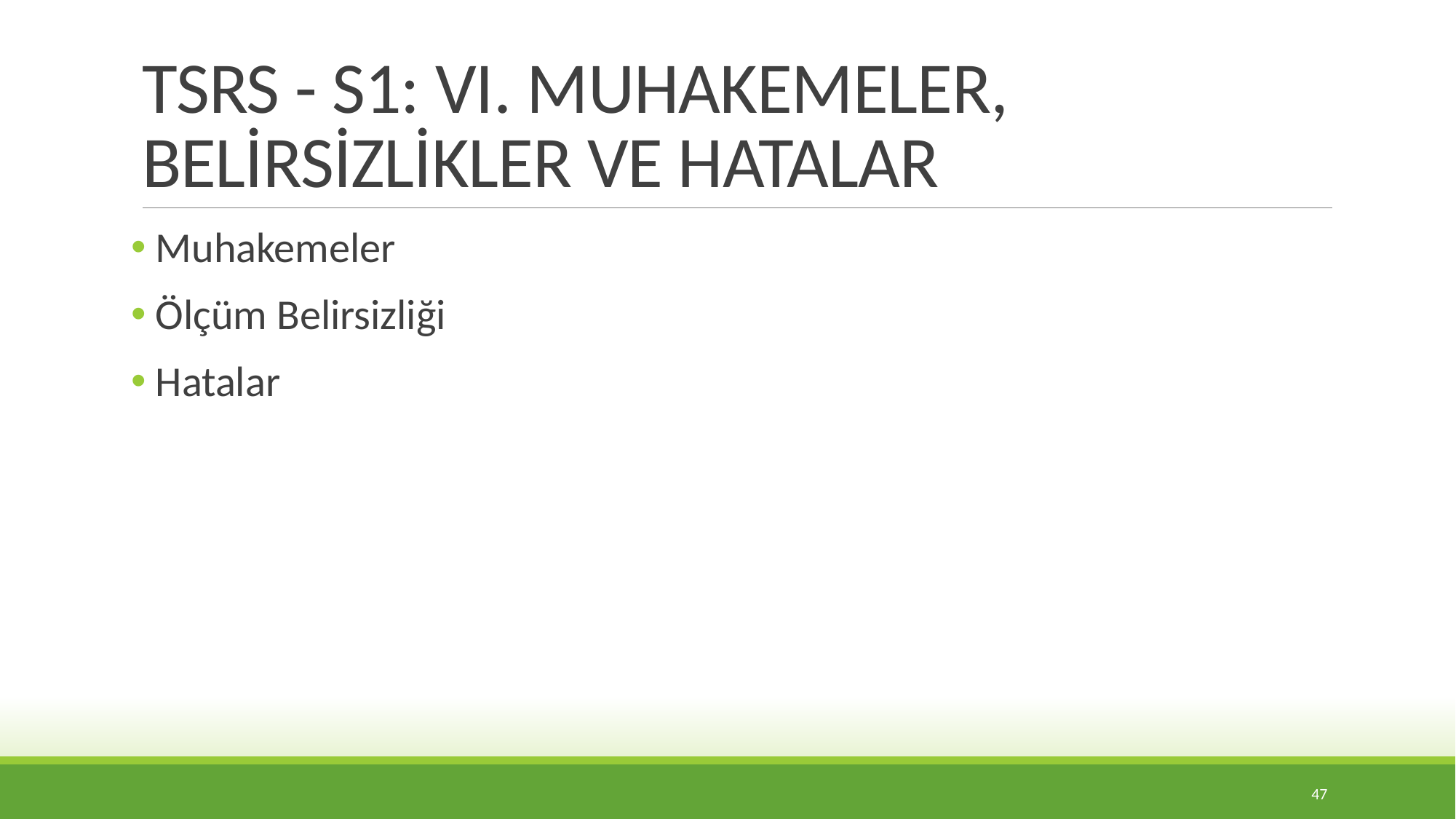

# TSRS - S1: VI. MUHAKEMELER, BELİRSİZLİKLER VE HATALAR
 Muhakemeler
 Ölçüm Belirsizliği
 Hatalar
47